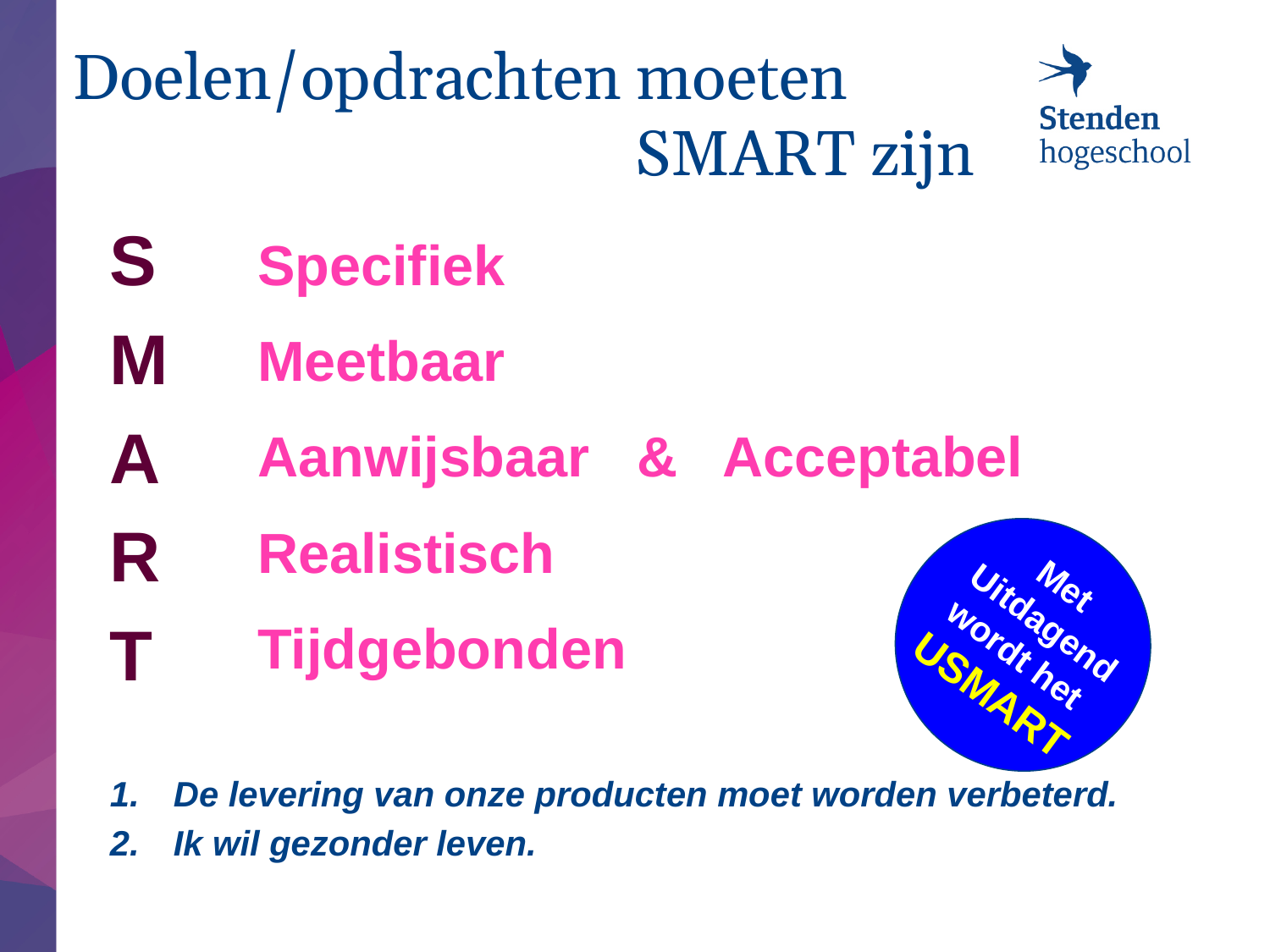

# Doelen/opdrachten moeten SMART zijn
S
M
A
R
T
Specifiek
Meetbaar
Aanwijsbaar   &   Acceptabel
Realistisch
Tijdgebonden

Met
Uitdagend wordt het
USMART

De levering van onze producten moet worden verbeterd.
Ik wil gezonder leven.